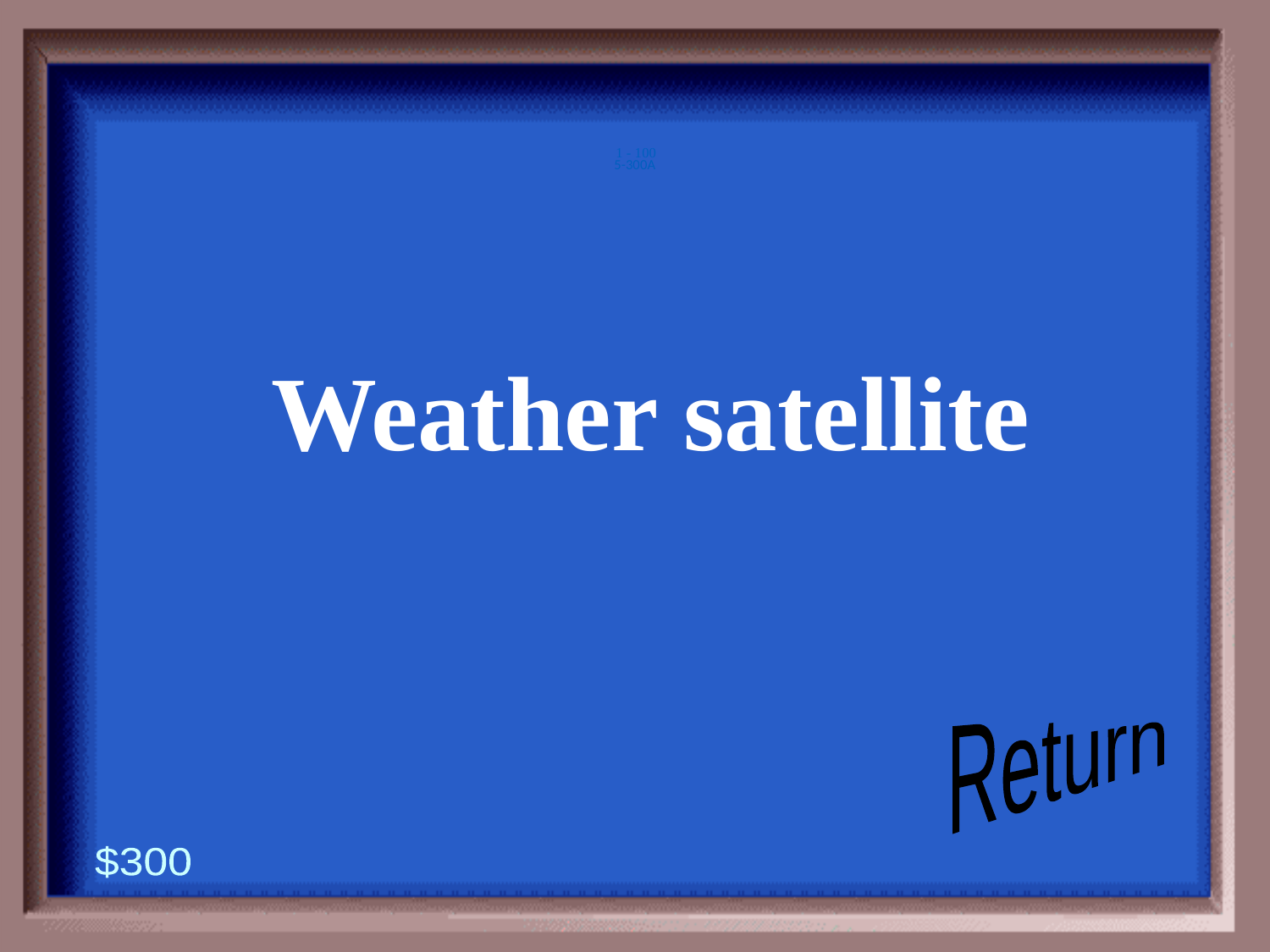

5-300A
1 - 100
Weather satellite
Return
$300